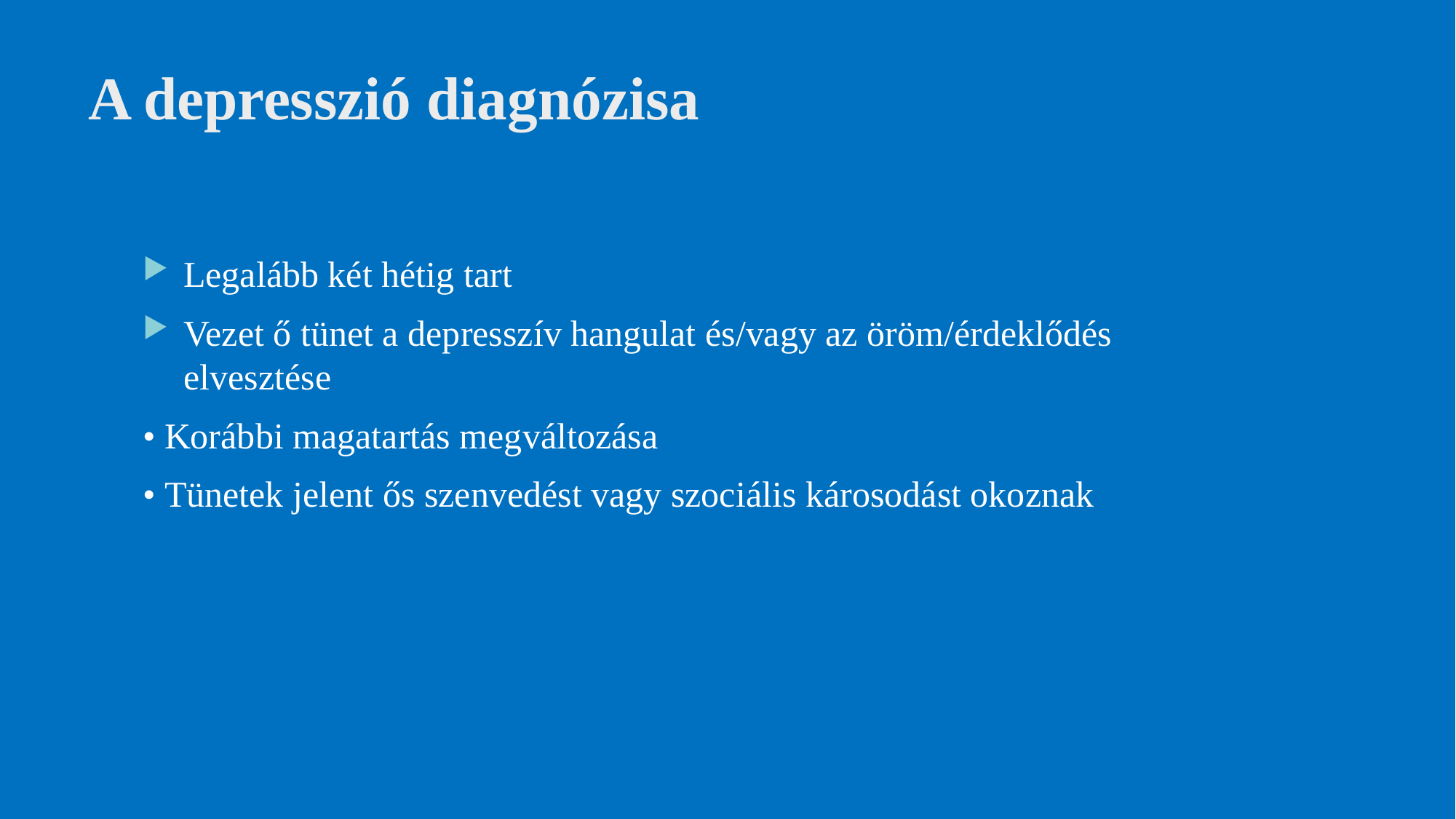

# A depresszió diagnózisa
Legalább két hétig tart
Vezet ő tünet a depresszív hangulat és/vagy az öröm/érdeklődés elvesztése
• Korábbi magatartás megváltozása
• Tünetek jelent ős szenvedést vagy szociális károsodást okoznak